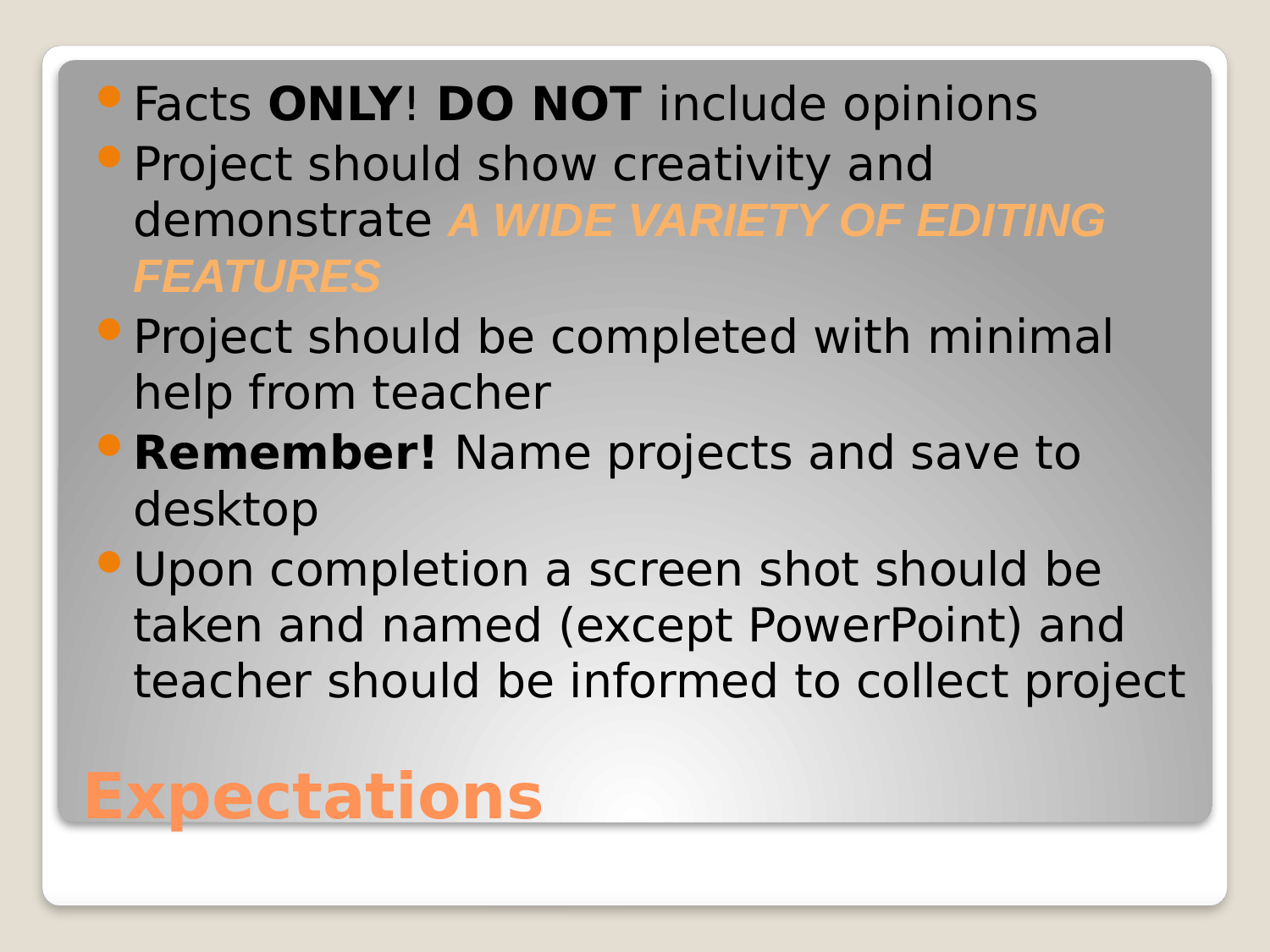

Facts ONLY! DO NOT include opinions
Project should show creativity and demonstrate a wide variety of editing features
Project should be completed with minimal help from teacher
Remember! Name projects and save to desktop
Upon completion a screen shot should be taken and named (except PowerPoint) and teacher should be informed to collect project

# Expectations